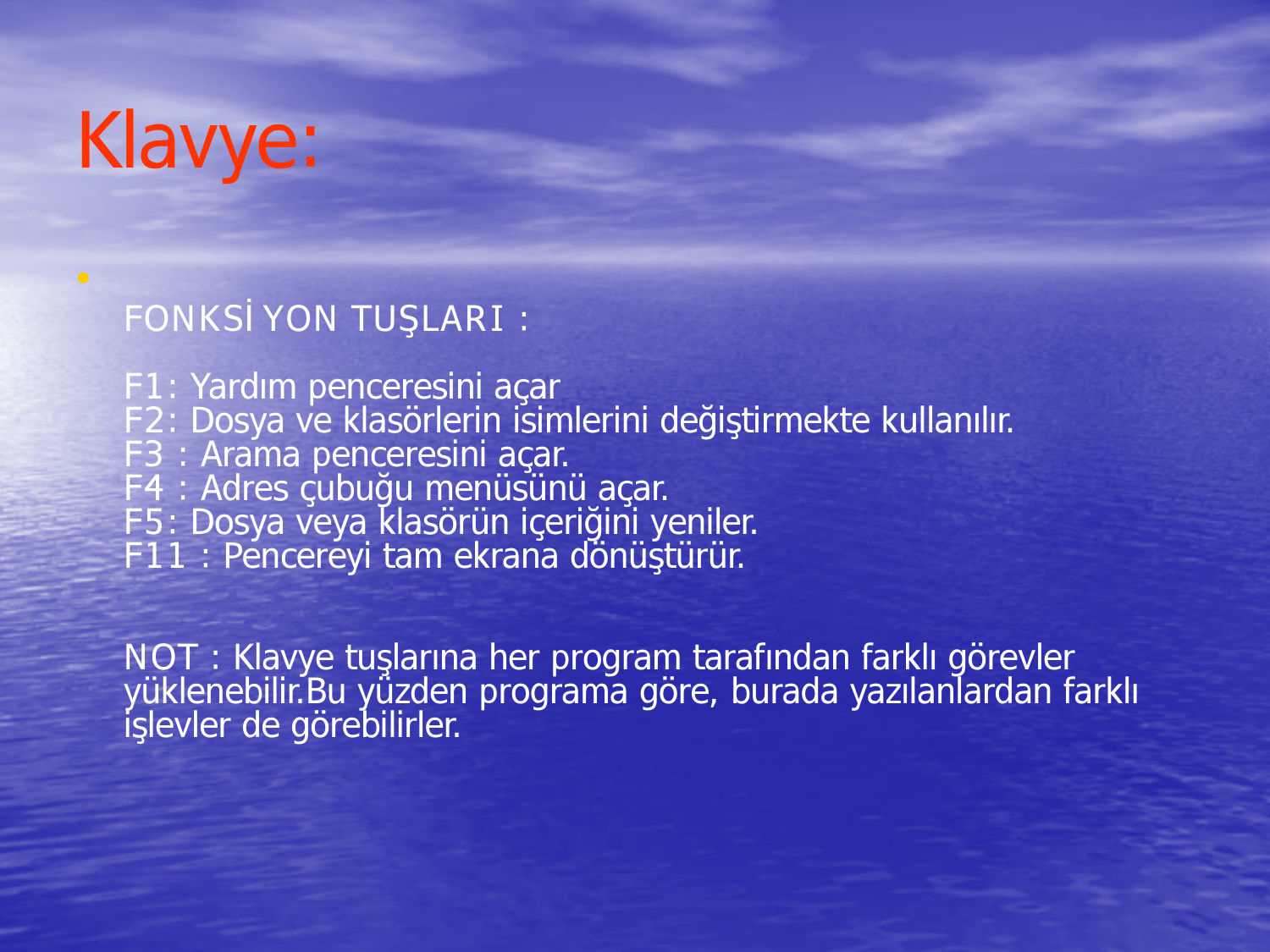

# Klavye:
FONKSİYON TUŞLARI :
F1: Yardım penceresini açar
F2: Dosya ve klasörlerin isimlerini değiştirmekte kullanılır.
F3 : Arama penceresini açar.
F4 : Adres çubuğu menüsünü açar.
F5: Dosya veya klasörün içeriğini yeniler.
F11 : Pencereyi tam ekrana dönüştürür.
NOT : Klavye tuşlarına her program tarafından farklı görevler yüklenebilir.Bu yüzden programa göre, burada yazılanlardan farklı işlevler de görebilirler.